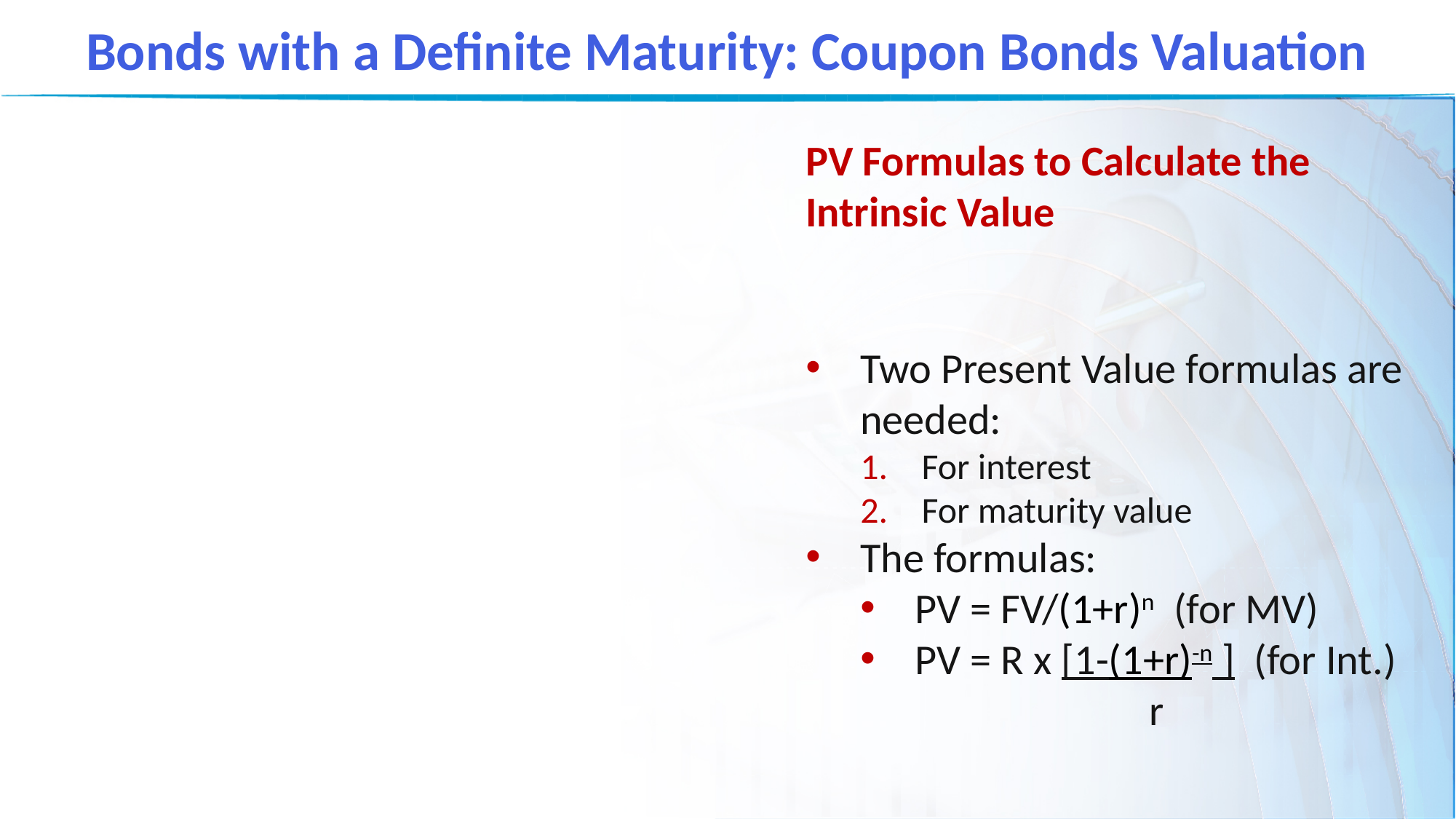

Bonds with a Definite Maturity: Coupon Bonds Valuation
PV Formulas to Calculate the Intrinsic Value

Two Present Value formulas are needed:
For interest
For maturity value
The formulas:
PV = FV/(1+r)n  (for MV)
PV = R x [1-(1+r)-n ]  (for Int.)
                              r